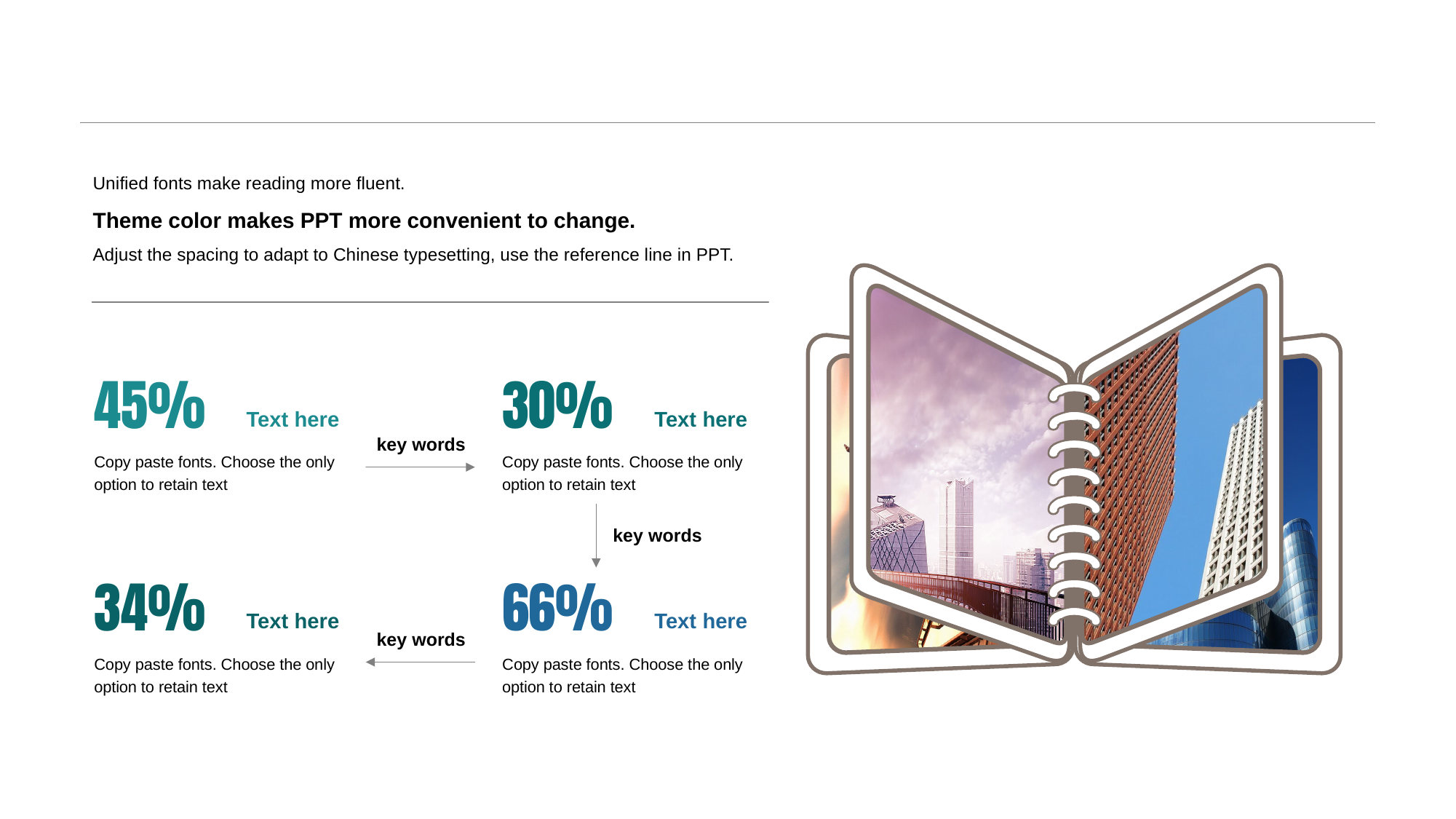

#
Unified fonts make reading more fluent.
Theme color makes PPT more convenient to change.
Adjust the spacing to adapt to Chinese typesetting, use the reference line in PPT.

45%
30%

Text here
Text here

key words

Copy paste fonts. Choose the only option to retain text
Copy paste fonts. Choose the only option to retain text

key words

34%
66%

Text here
Text here

key words
Copy paste fonts. Choose the only option to retain text
Copy paste fonts. Choose the only option to retain text